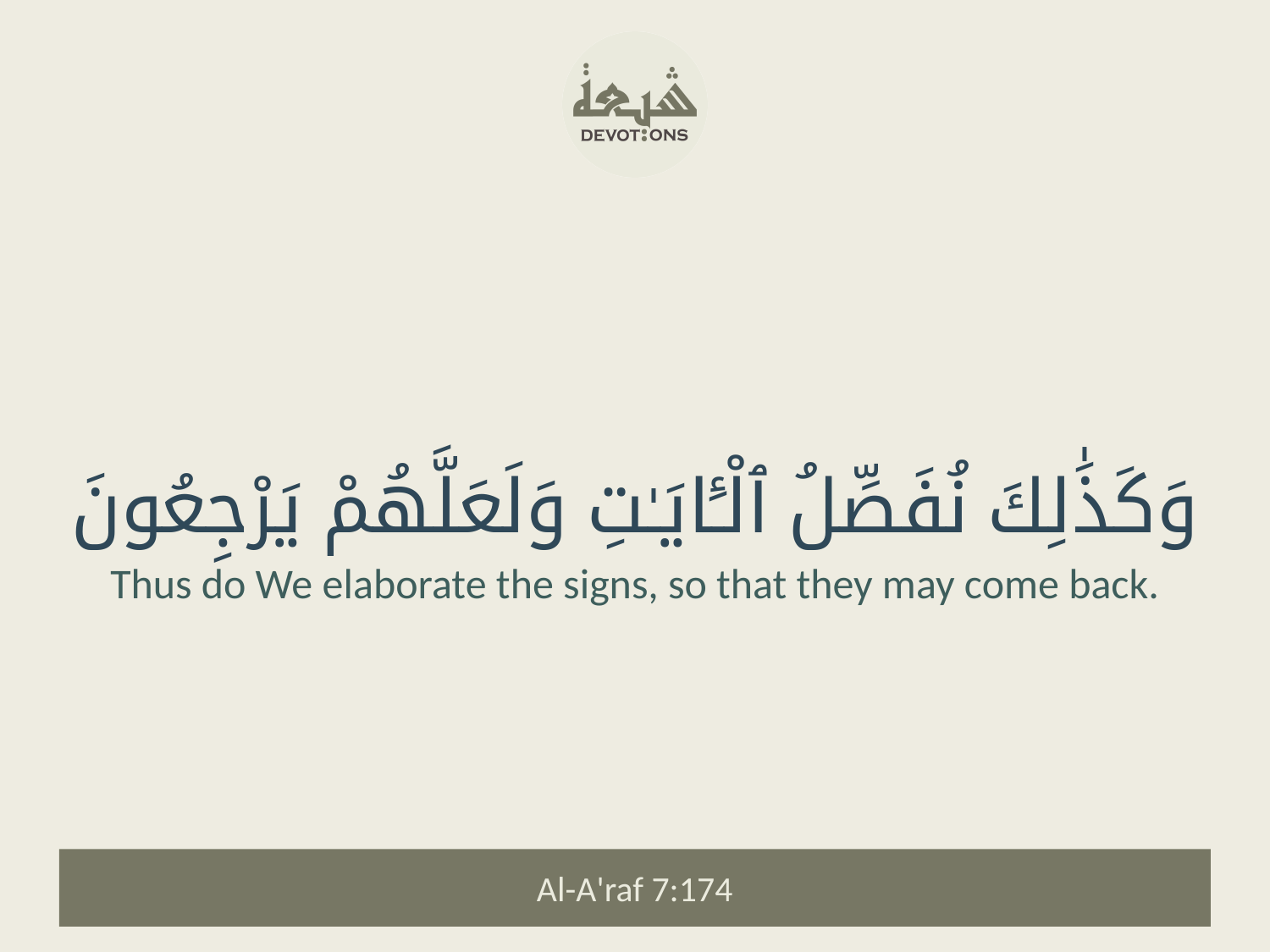

وَكَذَٰلِكَ نُفَصِّلُ ٱلْـَٔايَـٰتِ وَلَعَلَّهُمْ يَرْجِعُونَ
Thus do We elaborate the signs, so that they may come back.
Al-A'raf 7:174